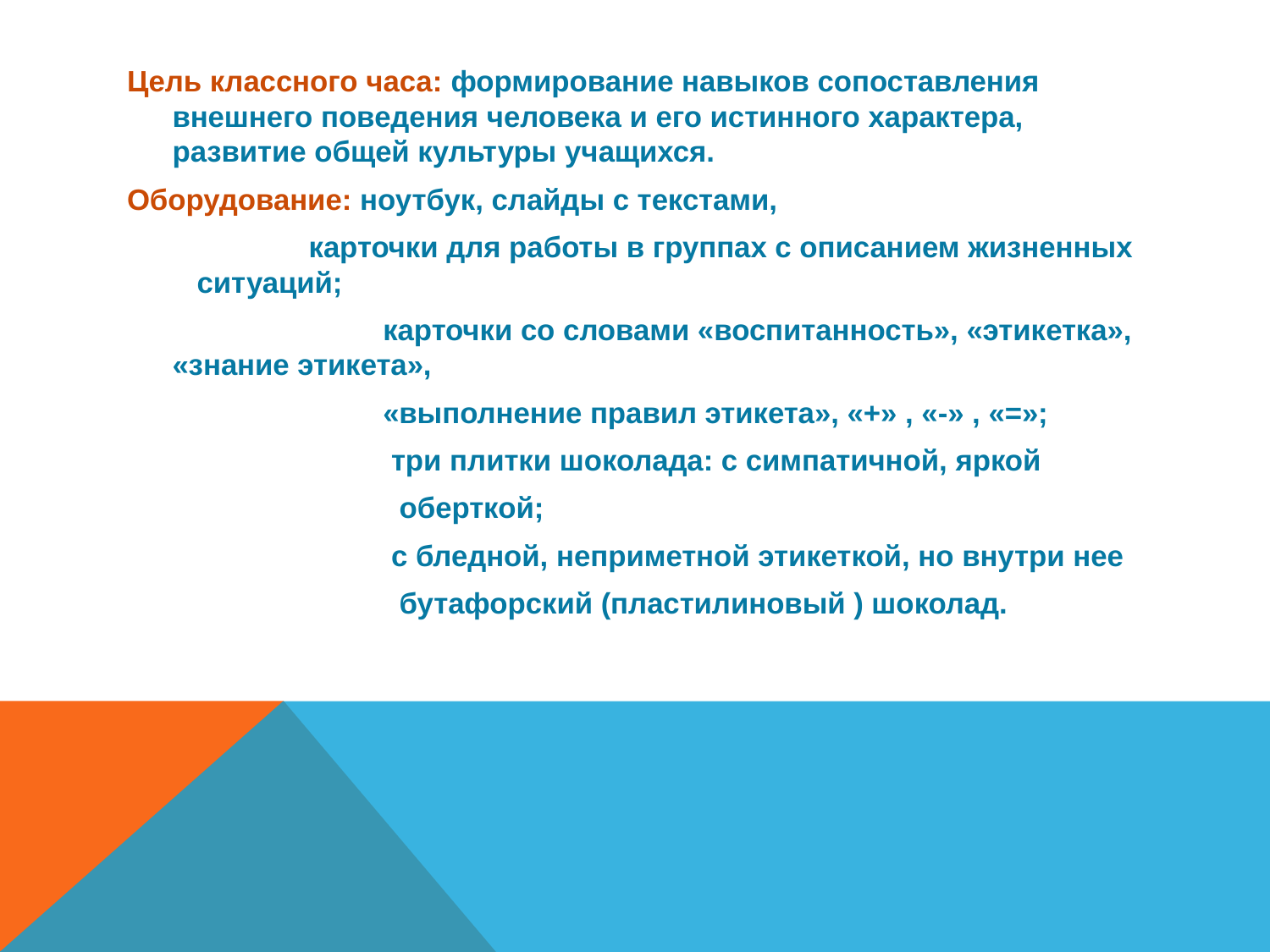

Цель классного часа: формирование навыков сопоставления внешнего поведения человека и его истинного характера, развитие общей культуры учащихся.
Оборудование: ноутбук, слайды с текстами,
                      карточки для работы в группах с описанием жизненных     ситуаций;
                               карточки со словами «воспитанность», «этикетка», «знание этикета»,
                               «выполнение правил этикета», «+» , «-» , «=»;
                                три плитки шоколада: с симпатичной, яркой
                                 оберткой;
                                с бледной, неприметной этикеткой, но внутри нее
                                 бутафорский (пластилиновый ) шоколад.